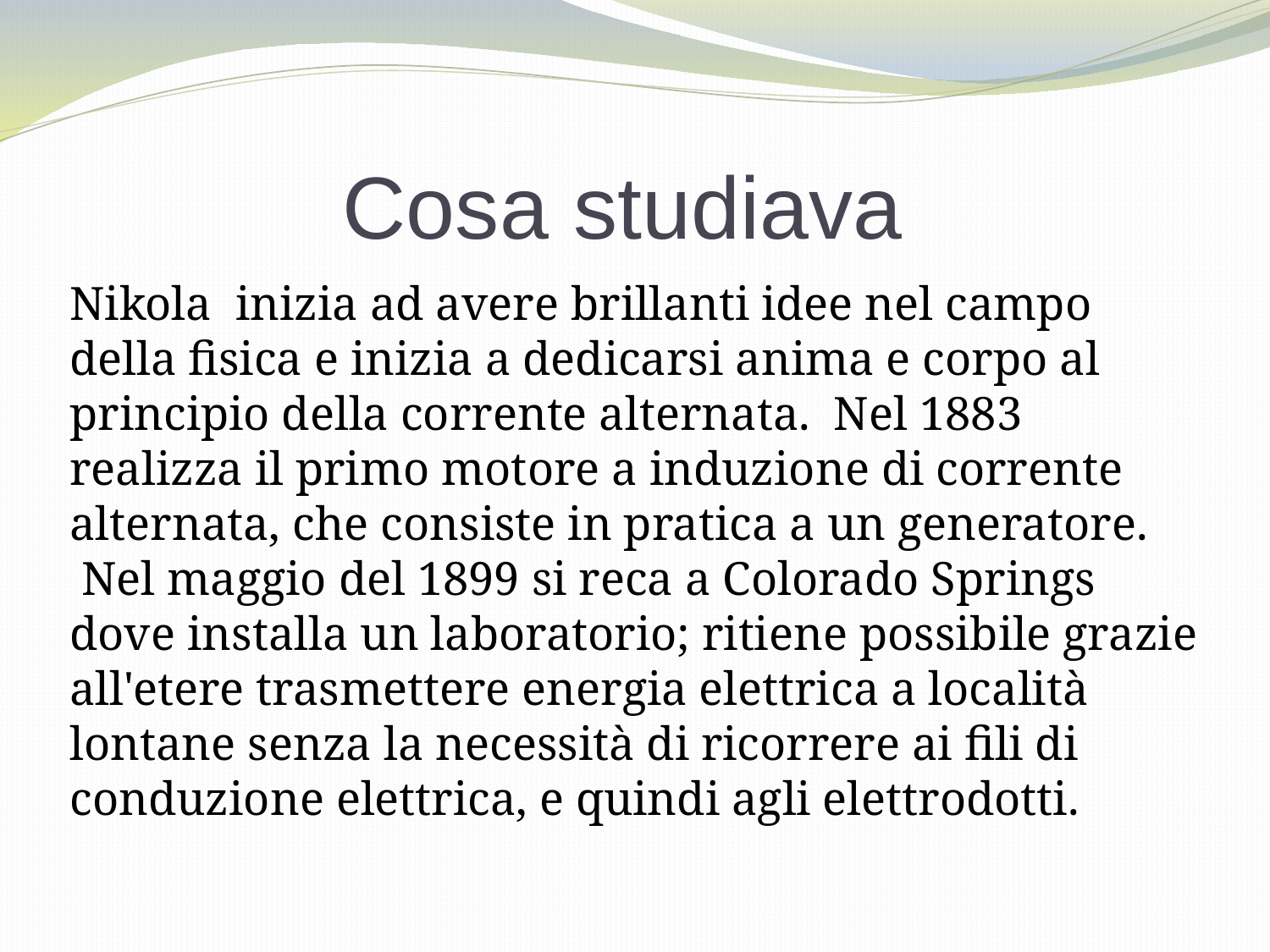

# Cosa studiava
Nikola  inizia ad avere brillanti idee nel campo della fisica e inizia a dedicarsi anima e corpo al principio della corrente alternata.  Nel 1883 realizza il primo motore a induzione di corrente alternata, che consiste in pratica a un generatore.  Nel maggio del 1899 si reca a Colorado Springs dove installa un laboratorio; ritiene possibile grazie all'etere trasmettere energia elettrica a località lontane senza la necessità di ricorrere ai fili di conduzione elettrica, e quindi agli elettrodotti.